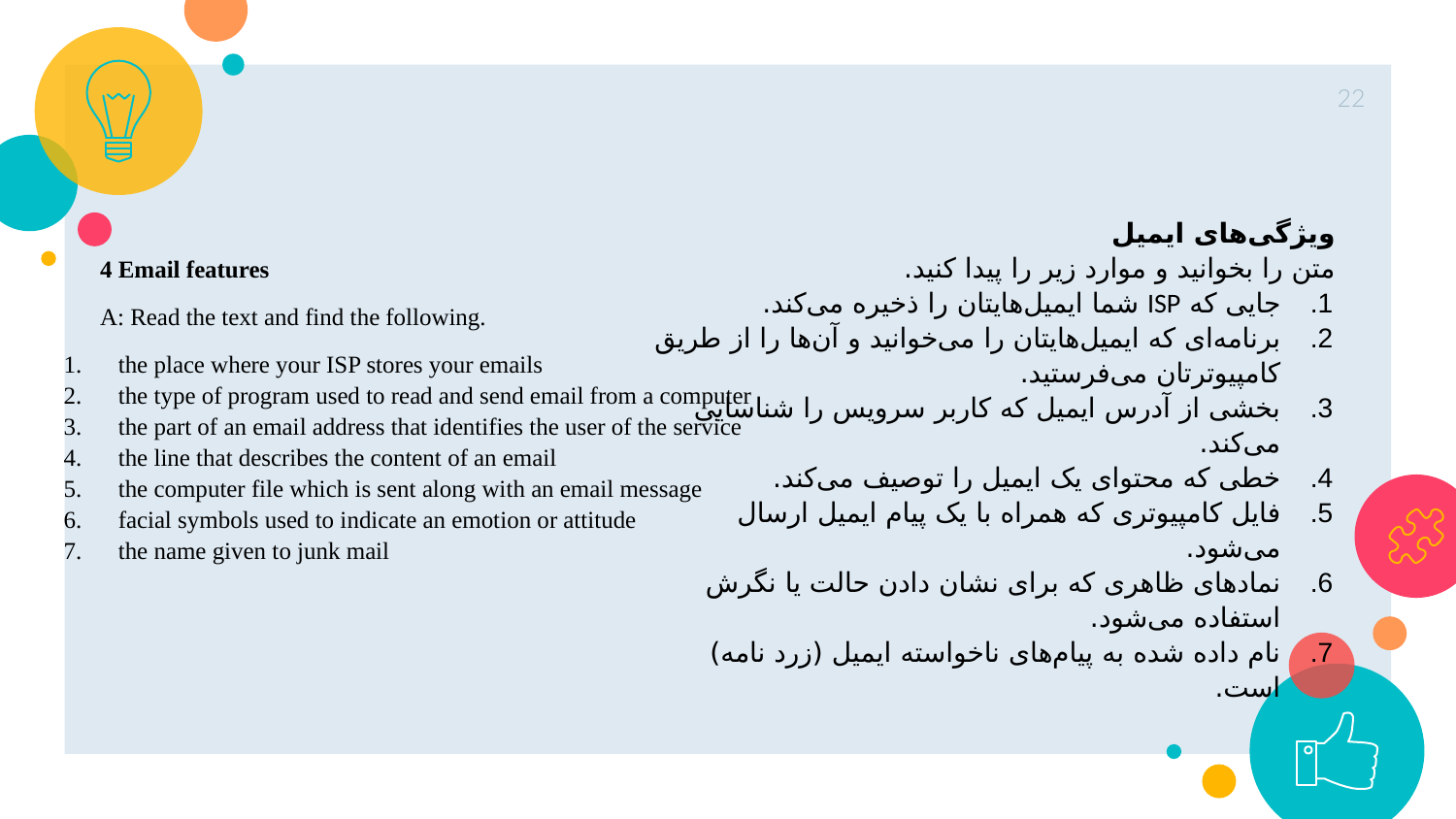

22

4 Email features
A: Read the text and find the following.
the place where your ISP stores your emails
the type of program used to read and send email from a computer
the part of an email address that identifies the user of the service
the line that describes the content of an email
the computer file which is sent along with an email message
facial symbols used to indicate an emotion or attitude
the name given to junk mail
ویژگی‌های ایمیل
متن را بخوانید و موارد زیر را پیدا کنید.
جایی که ISP شما ایمیل‌هایتان را ذخیره می‌کند.
برنامه‌ای که ایمیل‌هایتان را می‌خوانید و آن‌ها را از طریق کامپیوترتان می‌فرستید.
بخشی از آدرس ایمیل که کاربر سرویس را شناسایی می‌کند.
خطی که محتوای یک ایمیل را توصیف می‌کند.
فایل کامپیوتری که همراه با یک پیام ایمیل ارسال می‌شود.
نمادهای ظاهری که برای نشان دادن حالت یا نگرش استفاده می‌شود.
نام داده شده به پیام‌های ناخواسته ایمیل (زرد نامه) است.